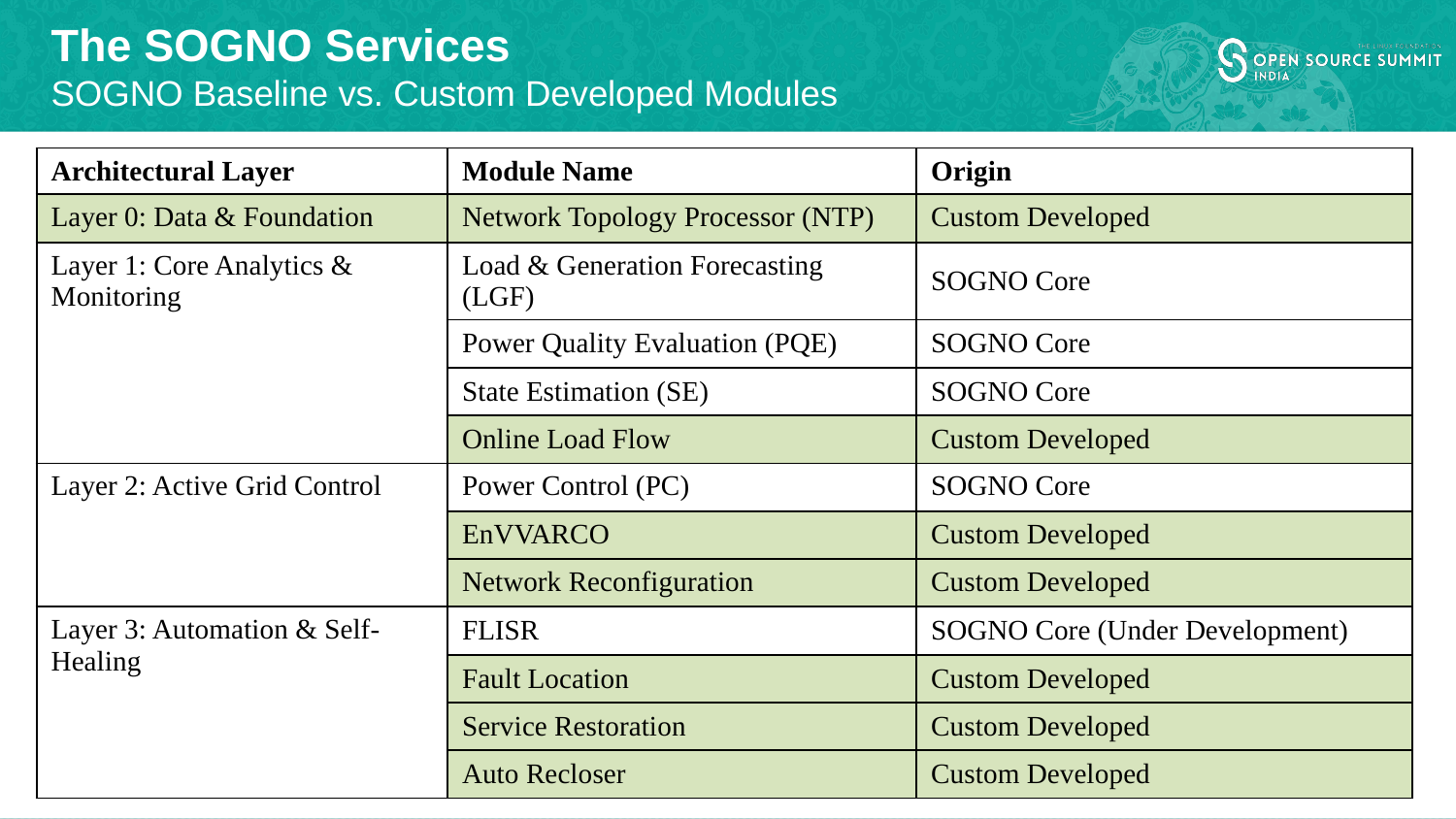

# The SOGNO Services SOGNO Baseline vs. Custom Developed Modules
| Architectural Layer | Module Name | Origin |
| --- | --- | --- |
| Layer 0: Data & Foundation | Network Topology Processor (NTP) | Custom Developed |
| Layer 1: Core Analytics & Monitoring | Load & Generation Forecasting (LGF) | SOGNO Core |
|  | Power Quality Evaluation (PQE) | SOGNO Core |
|  | State Estimation (SE) | SOGNO Core |
|  | Online Load Flow | Custom Developed |
| Layer 2: Active Grid Control | Power Control (PC) | SOGNO Core |
|  | EnVVARCO | Custom Developed |
|  | Network Reconfiguration | Custom Developed |
| Layer 3: Automation & Self-Healing | FLISR | SOGNO Core (Under Development) |
|  | Fault Location | Custom Developed |
|  | Service Restoration | Custom Developed |
|  | Auto Recloser | Custom Developed |